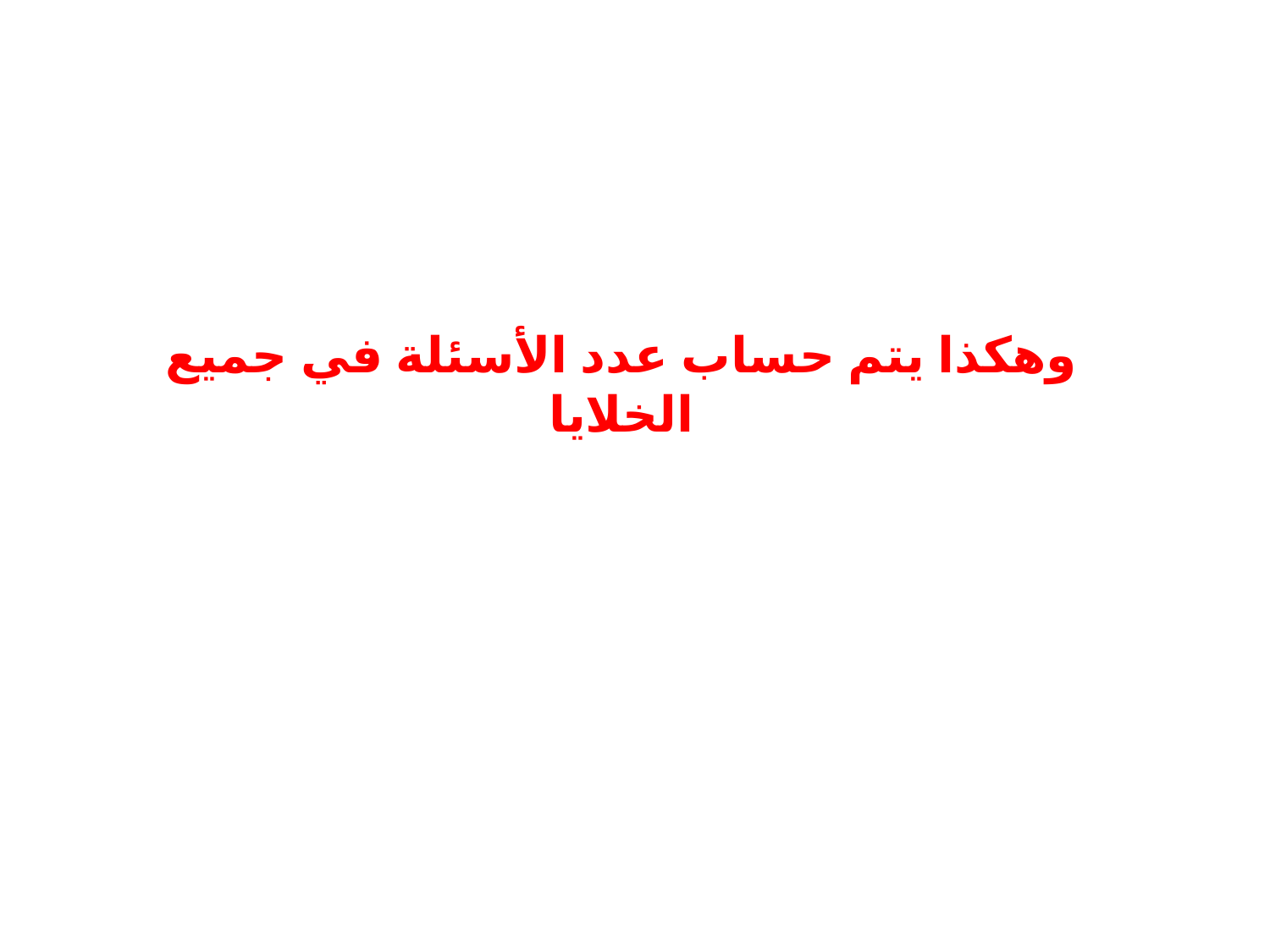

وهكذا يتم حساب عدد الأسئلة في جميع الخلايا